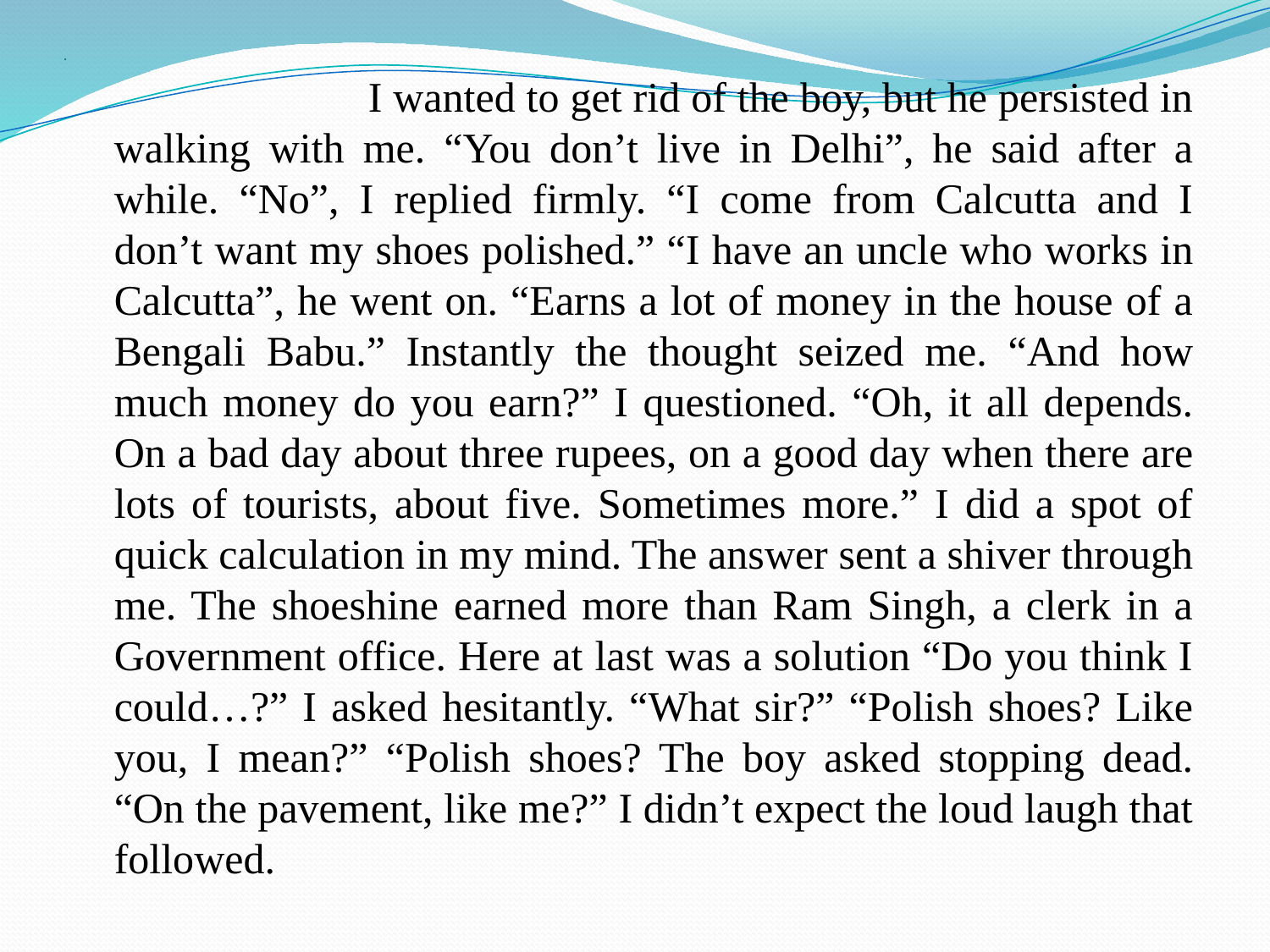

# .
			I wanted to get rid of the boy, but he persisted in walking with me. “You don’t live in Delhi”, he said after a while. “No”, I replied firmly. “I come from Calcutta and I don’t want my shoes polished.” “I have an uncle who works in Calcutta”, he went on. “Earns a lot of money in the house of a Bengali Babu.” Instantly the thought seized me. “And how much money do you earn?” I questioned. “Oh, it all depends. On a bad day about three rupees, on a good day when there are lots of tourists, about five. Sometimes more.” I did a spot of quick calculation in my mind. The answer sent a shiver through me. The shoeshine earned more than Ram Singh, a clerk in a Government office. Here at last was a solution “Do you think I could…?” I asked hesitantly. “What sir?” “Polish shoes? Like you, I mean?” “Polish shoes? The boy asked stopping dead. “On the pavement, like me?” I didn’t expect the loud laugh that followed.